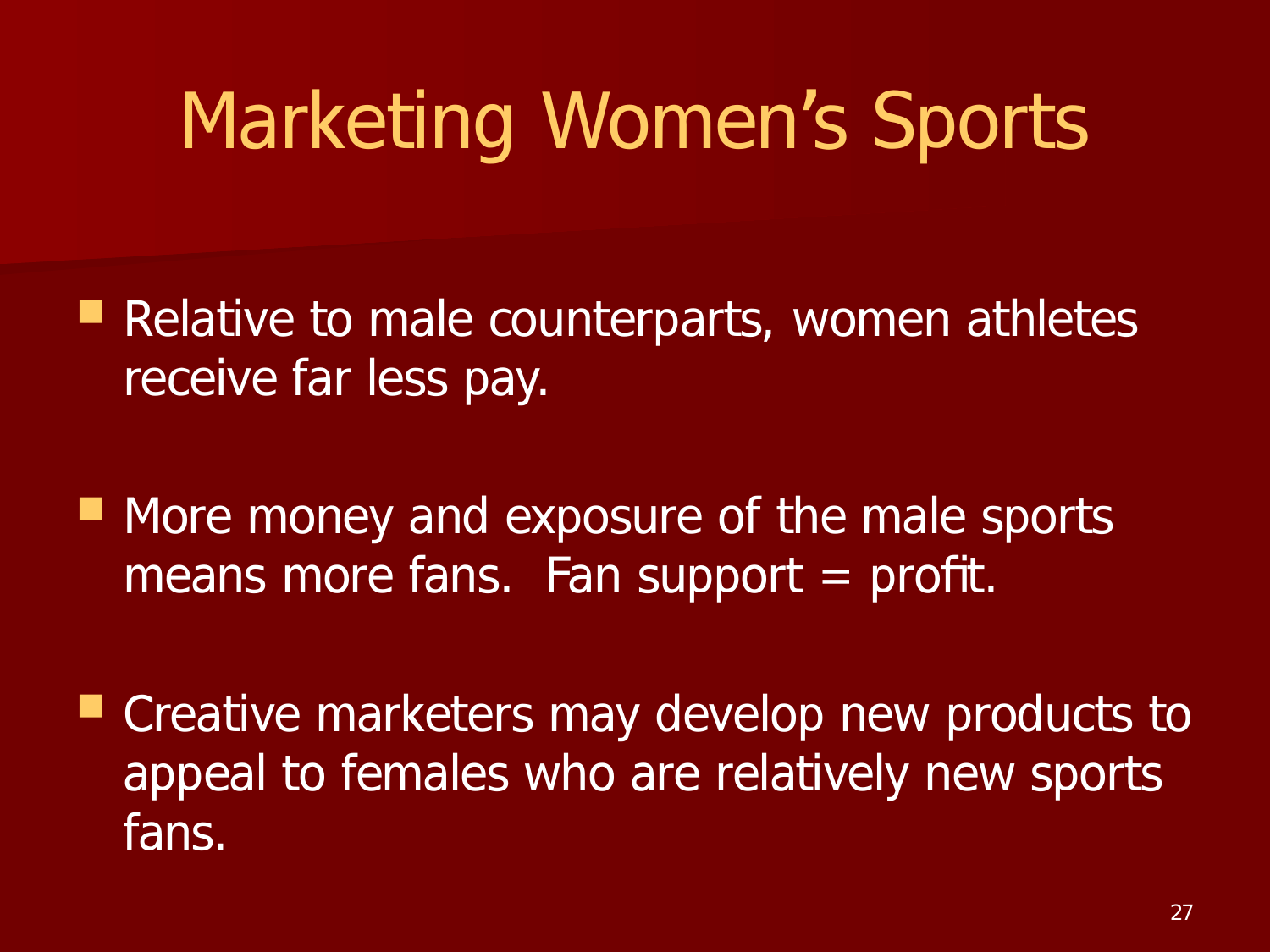

# Marketing Women’s Sports

Relative to male counterparts, women athletes receive far less pay.

More money and exposure of the male sports means more fans.  Fan support = profit.

Creative marketers may develop new products to appeal to females who are relatively new sports fans.
27